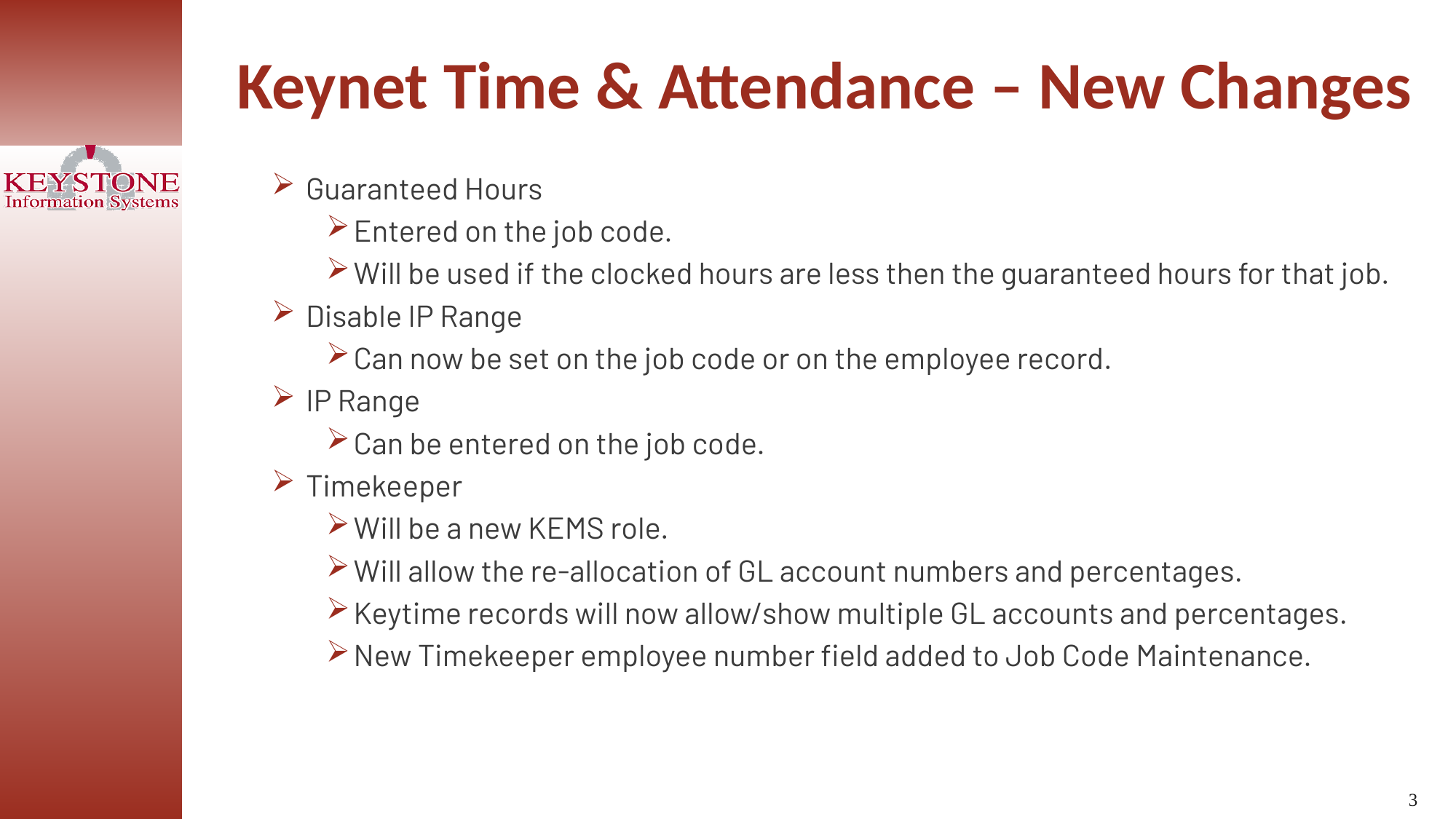

Keynet Time & Attendance – New Changes
Guaranteed Hours
Entered on the job code.
Will be used if the clocked hours are less then the guaranteed hours for that job.
Disable IP Range
Can now be set on the job code or on the employee record.
IP Range
Can be entered on the job code.
Timekeeper
Will be a new KEMS role.
Will allow the re-allocation of GL account numbers and percentages.
Keytime records will now allow/show multiple GL accounts and percentages.
New Timekeeper employee number field added to Job Code Maintenance.

3